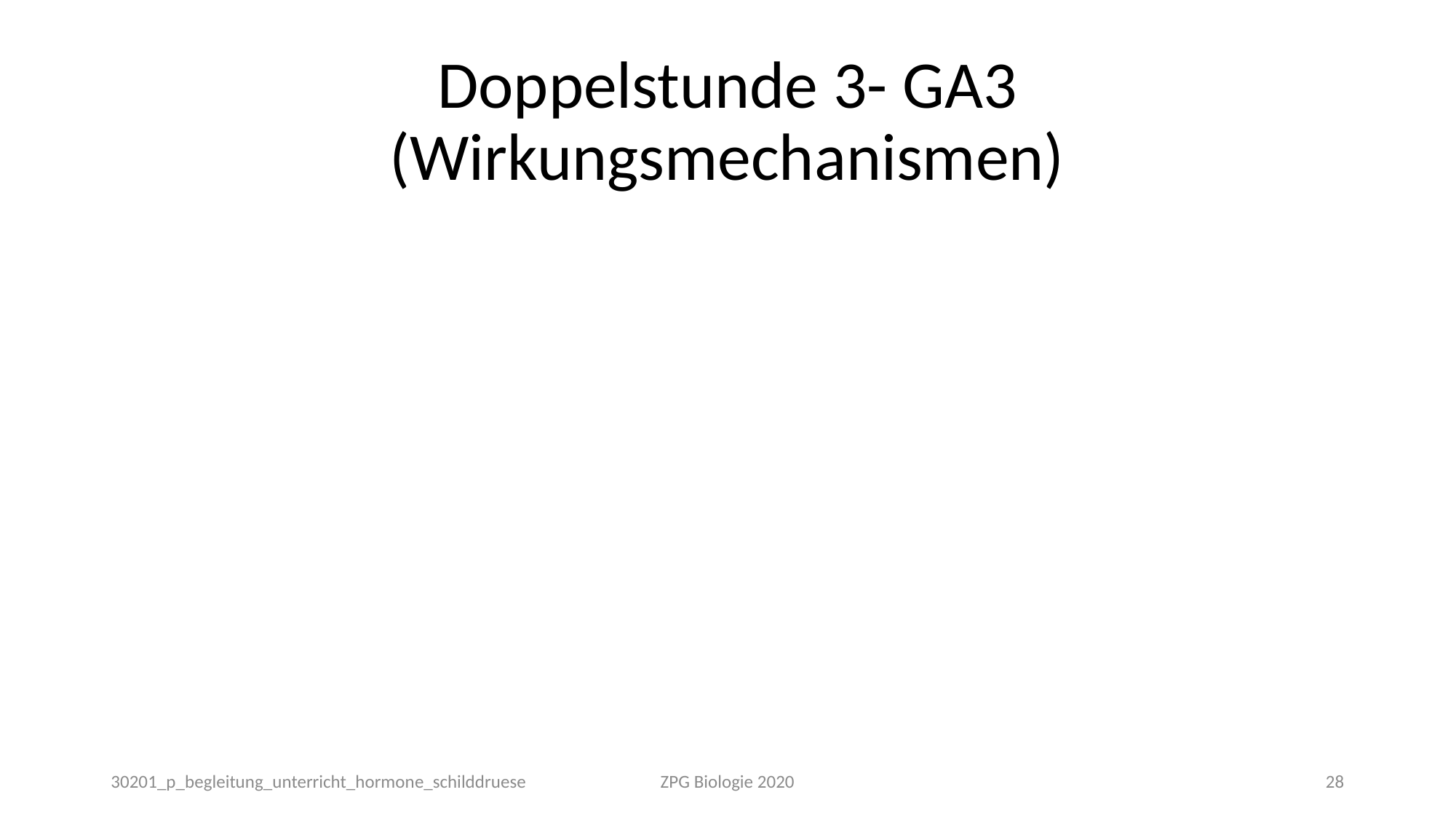

# Doppelstunde 3- GA3 (Wirkungsmechanismen)
30201_p_begleitung_unterricht_hormone_schilddruese
ZPG Biologie 2020
28